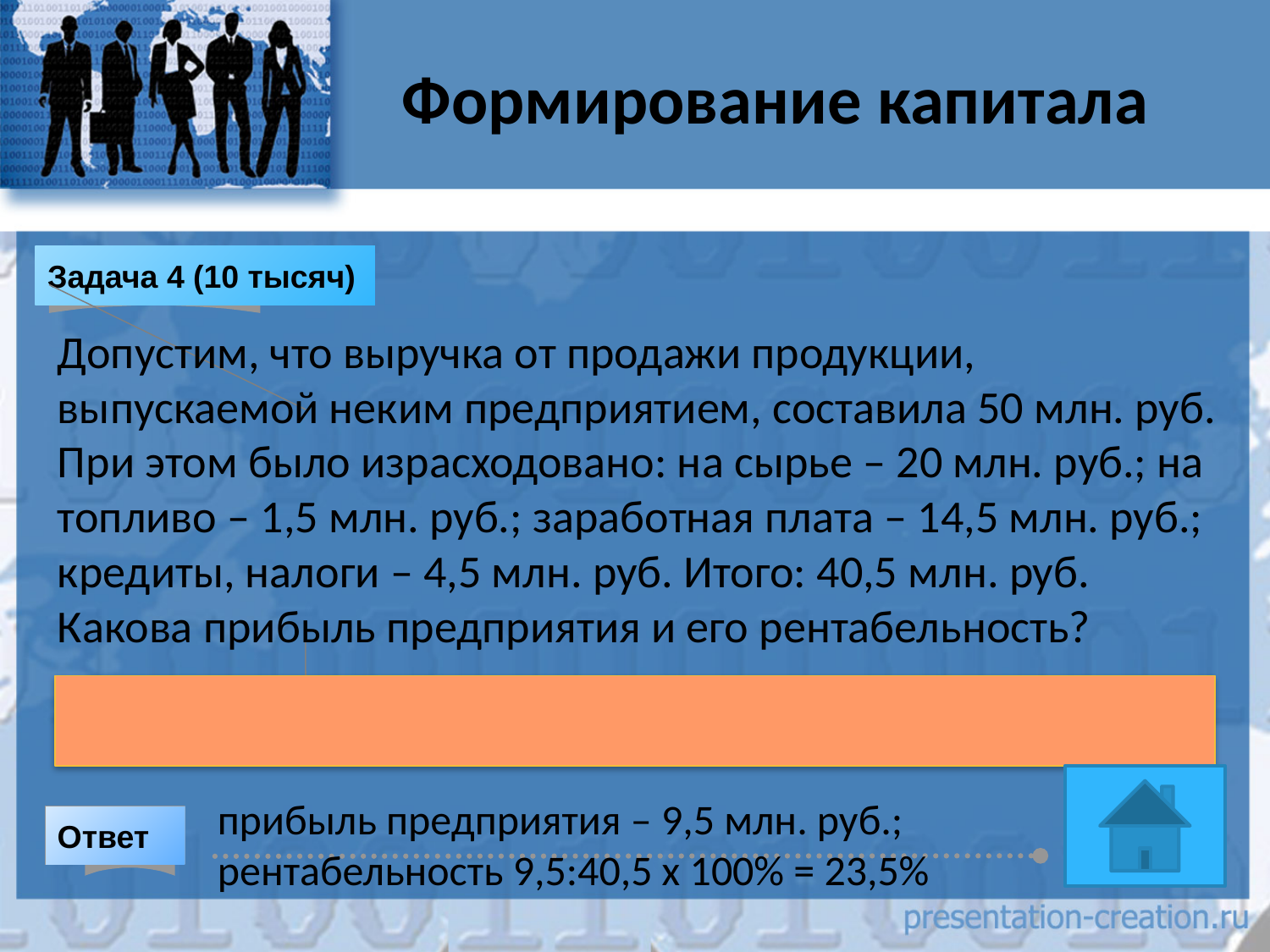

# Формирование капитала
Задача 4 (10 тысяч)

Допустим, что выручка от продажи продукции, выпускаемой неким предприятием, составила 50 млн. руб. При этом было израсходовано: на сырье – 20 млн. руб.; на топливо – 1,5 млн. руб.; заработная плата – 14,5 млн. руб.; кредиты, налоги – 4,5 млн. руб. Итого: 40,5 млн. руб. Какова прибыль предприятия и его рентабельность?

прибыль предприятия – 9,5 млн. руб.; рентабельность 9,5:40,5 х 100% = 23,5%
Ответ